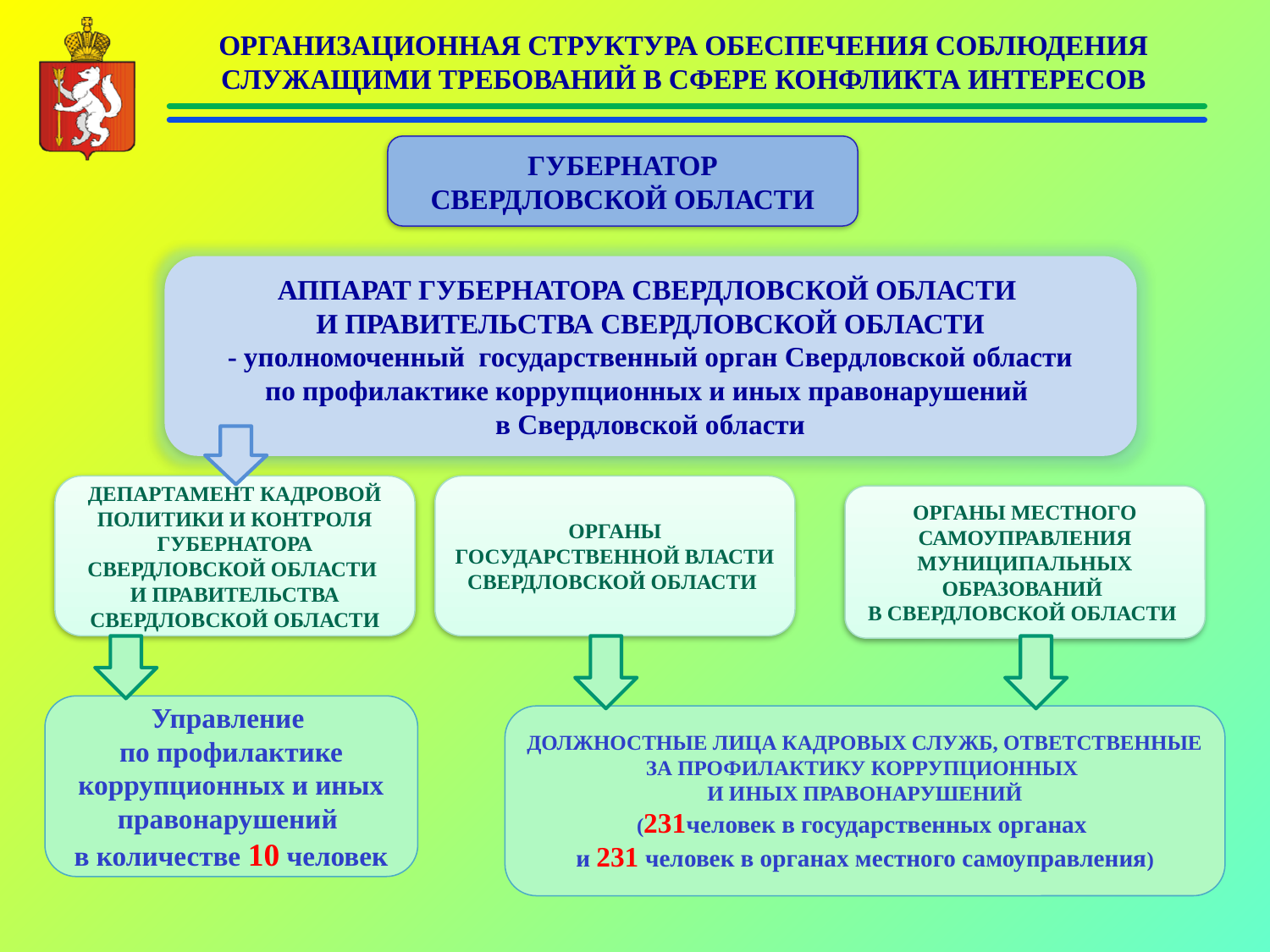

# ОРГАНИЗАЦИОННАЯ СТРУКТУРА ОБЕСПЕЧЕНИЯ СОБЛЮДЕНИЯ СЛУЖАЩИМИ ТРЕБОВАНИЙ В СФЕРЕ КОНФЛИКТА ИНТЕРЕСОВ
ГУБЕРНАТОР
СВЕРДЛОВСКОЙ ОБЛАСТИ

АППАРАТ ГУБЕРНАТОРА СВЕРДЛОВСКОЙ ОБЛАСТИ
И ПРАВИТЕЛЬСТВА СВЕРДЛОВСКОЙ ОБЛАСТИ
 - уполномоченный  государственный орган Свердловской области
по профилактике коррупционных и иных правонарушений
в Свердловской области

ДЕПАРТАМЕНТ КАДРОВОЙ ПОЛИТИКИ И КОНТРОЛЯ ГУБЕРНАТОРА СВЕРДЛОВСКОЙ ОБЛАСТИ
И ПРАВИТЕЛЬСТВА СВЕРДЛОВСКОЙ ОБЛАСТИ
ОРГАНЫ ГОСУДАРСТВЕННОЙ ВЛАСТИ СВЕРДЛОВСКОЙ ОБЛАСТИ
ОРГАНЫ МЕСТНОГО САМОУПРАВЛЕНИЯ МУНИЦИПАЛЬНЫХ ОБРАЗОВАНИЙ
В СВЕРДЛОВСКОЙ ОБЛАСТИ

Управление
по профилактике коррупционных и иных правонарушений
в количестве 10 человек
ДОЛЖНОСТНЫЕ ЛИЦА КАДРОВЫХ СЛУЖБ, ОТВЕТСТВЕННЫЕ
ЗА ПРОФИЛАКТИКУ КОРРУПЦИОННЫХ
И ИНЫХ ПРАВОНАРУШЕНИЙ
(231человек в государственных органах
и 231 человек в органах местного самоуправления)